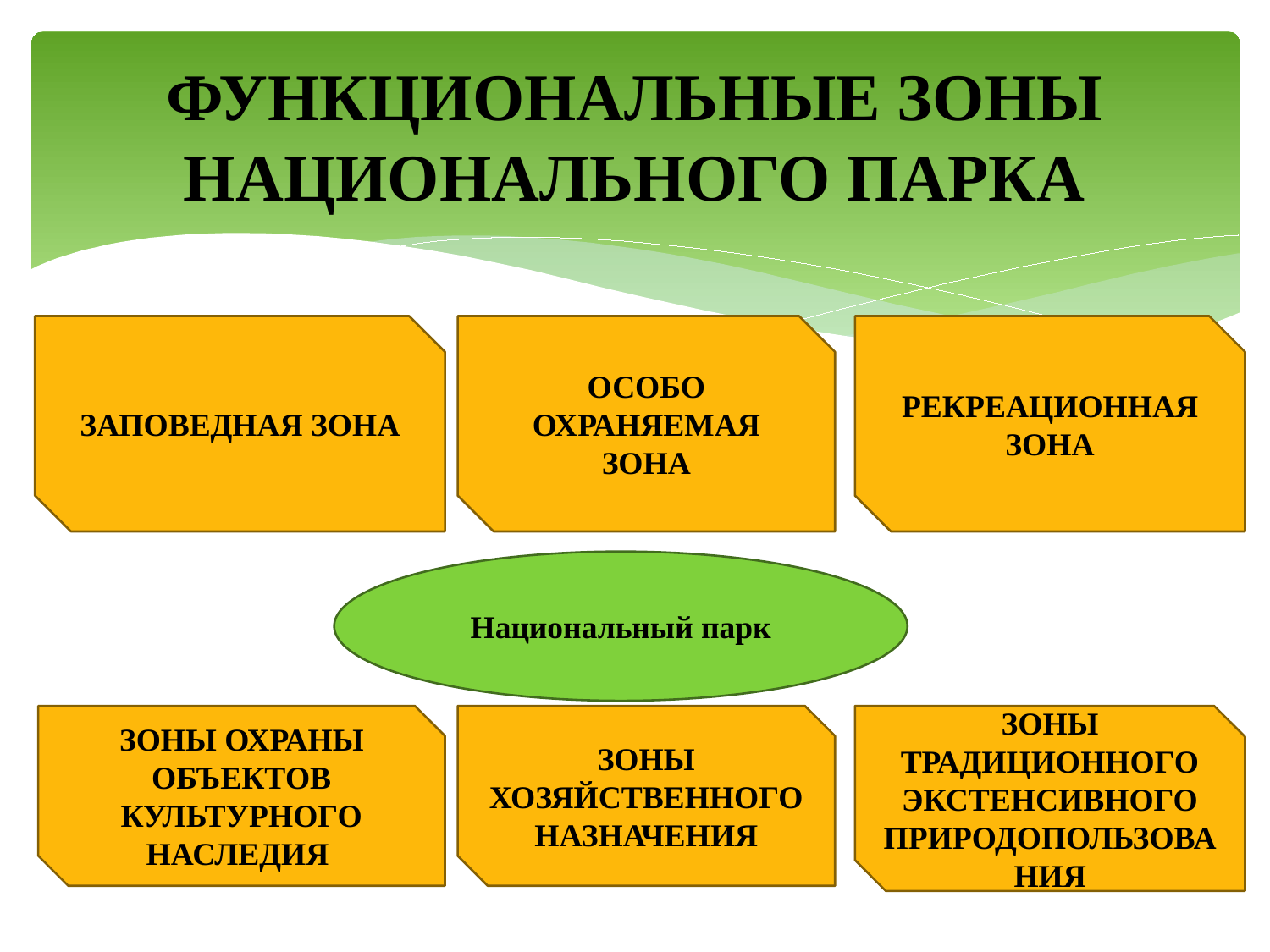

# ФУНКЦИОНАЛЬНЫЕ ЗОНЫ НАЦИОНАЛЬНОГО ПАРКА
ЗАПОВЕДНАЯ ЗОНА
ОСОБО ОХРАНЯЕМАЯ ЗОНА
РЕКРЕАЦИОННАЯ ЗОНА
Национальный парк
ЗОНЫ ОХРАНЫ ОБЪЕКТОВ КУЛЬТУРНОГО НАСЛЕДИЯ
ЗОНЫ ХОЗЯЙСТВЕННОГО НАЗНАЧЕНИЯ
ЗОНЫ ТРАДИЦИОННОГО ЭКСТЕНСИВНОГО ПРИРОДОПОЛЬЗОВАНИЯ